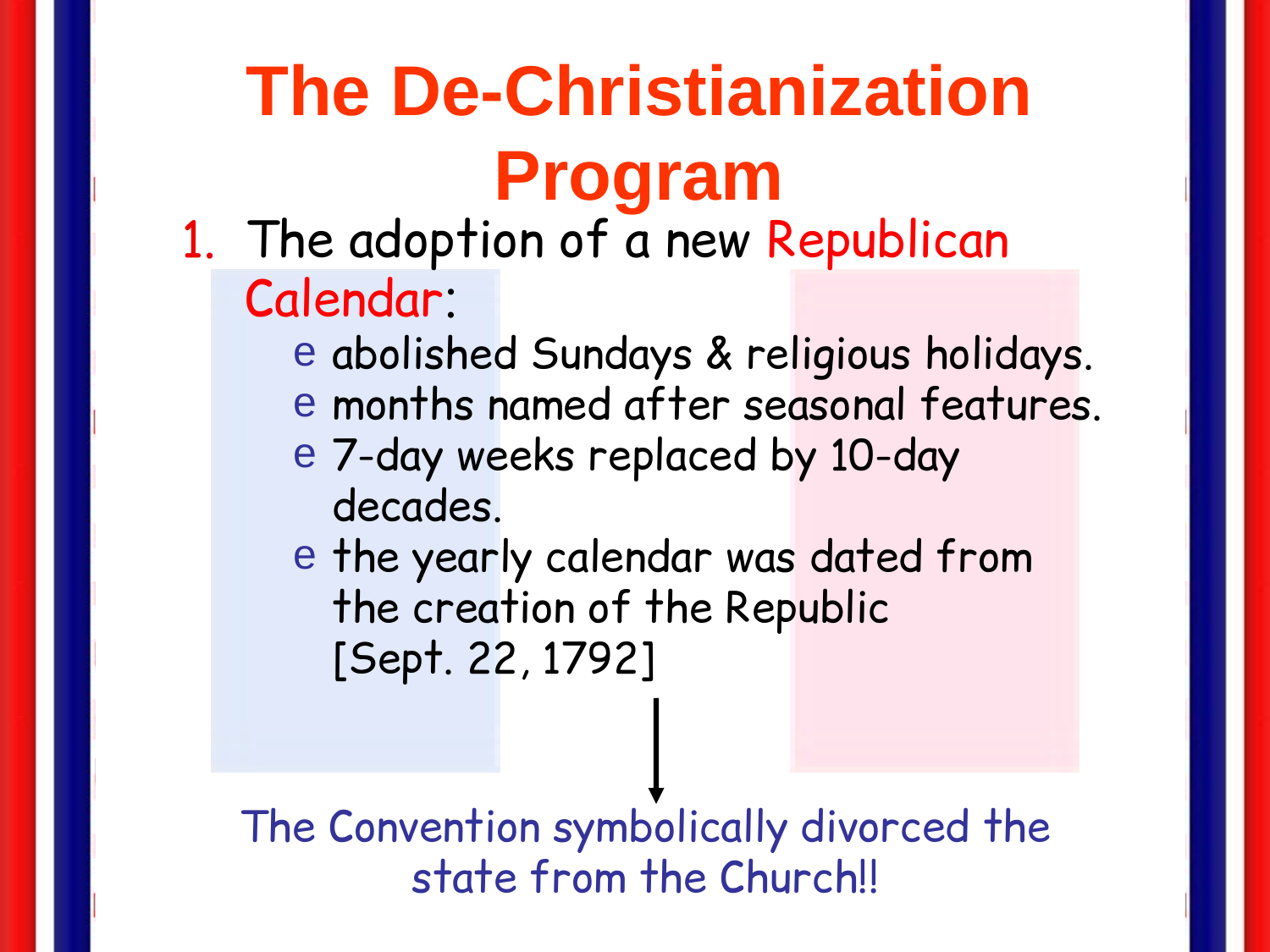

The De-Christianization Program
The adoption of a new Republican
Calendar:
abolished Sundays & religious holidays.
months named after seasonal features.
7-day weeks replaced by 10-day
decades.
the yearly calendar was dated from
the creation of the Republic
[Sept. 22, 1792]

The Convention symbolically divorced the state from the Church!!